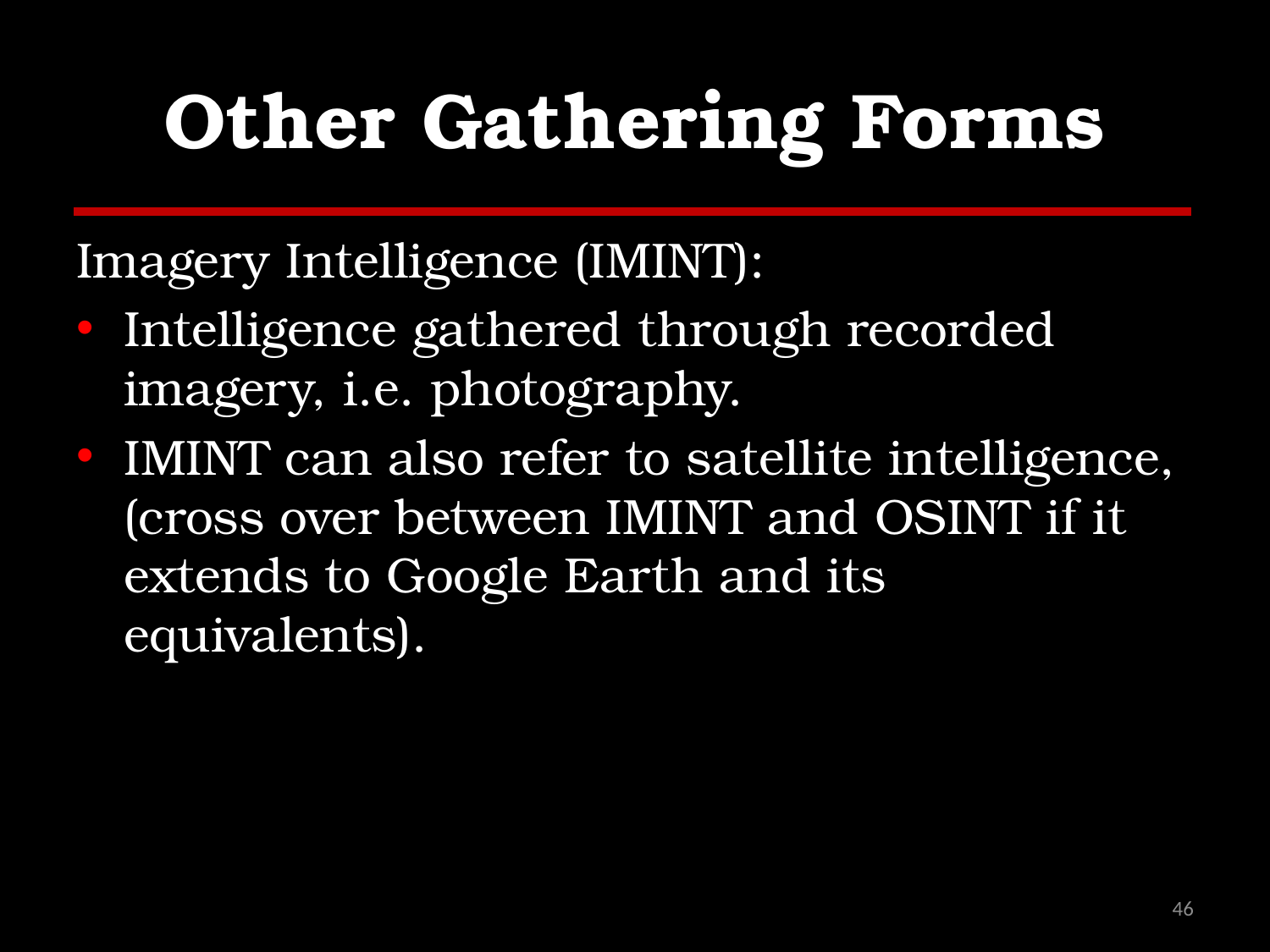

# Other Gathering Forms
Imagery Intelligence (IMINT):
Intelligence gathered through recorded imagery, i.e. photography.
IMINT can also refer to satellite intelligence, (cross over between IMINT and OSINT if it extends to Google Earth and its equivalents).
46